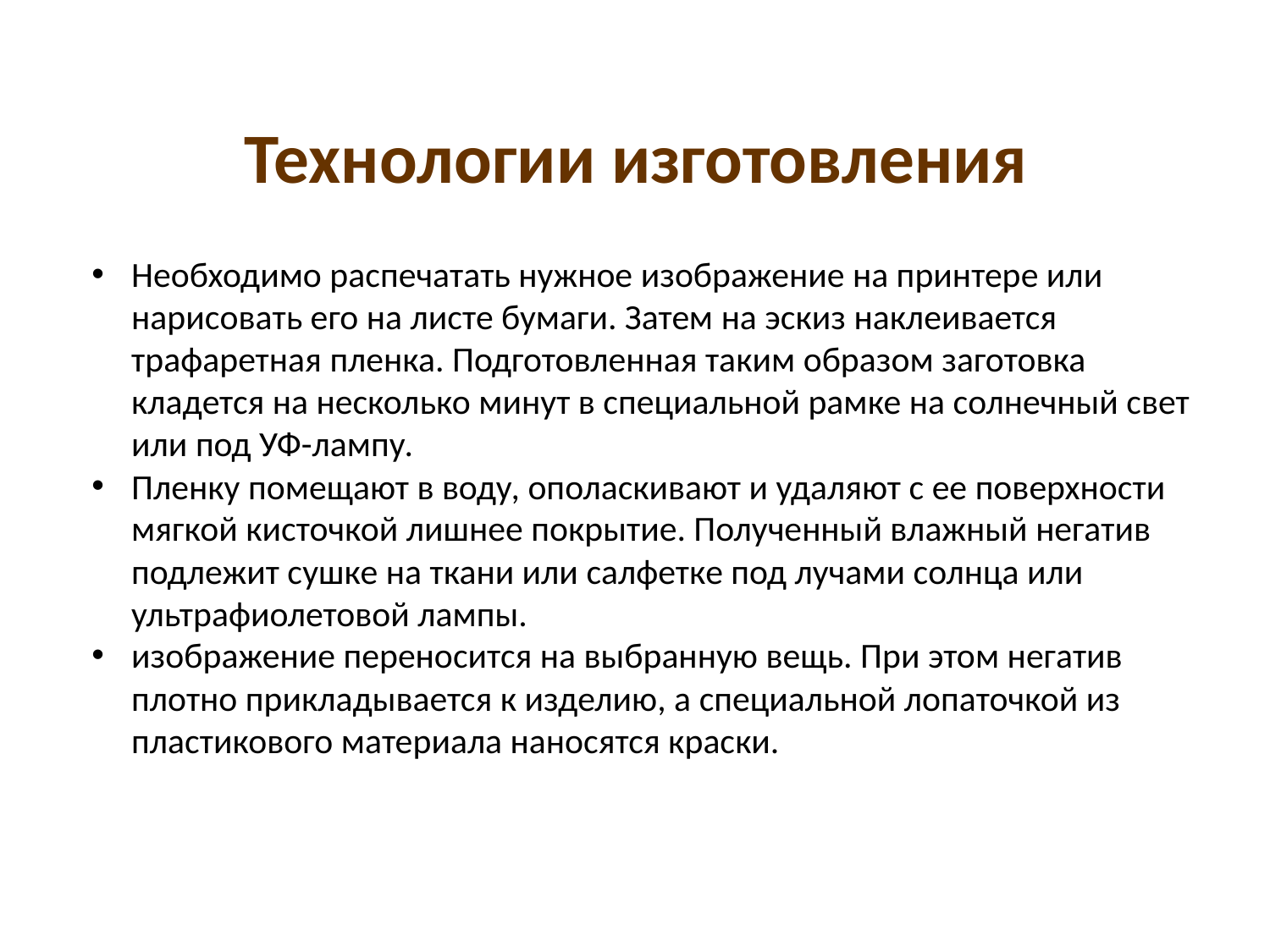

Технологии изготовления
Необходимо распечатать нужное изображение на принтере или нарисовать его на листе бумаги. Затем на эскиз наклеивается трафаретная пленка. Подготовленная таким образом заготовка кладется на несколько минут в специальной рамке на солнечный свет или под УФ-лампу.
Пленку помещают в воду, ополаскивают и удаляют с ее поверхности мягкой кисточкой лишнее покрытие. Полученный влажный негатив подлежит сушке на ткани или салфетке под лучами солнца или ультрафиолетовой лампы.
изображение переносится на выбранную вещь. При этом негатив плотно прикладывается к изделию, а специальной лопаточкой из пластикового материала наносятся краски.